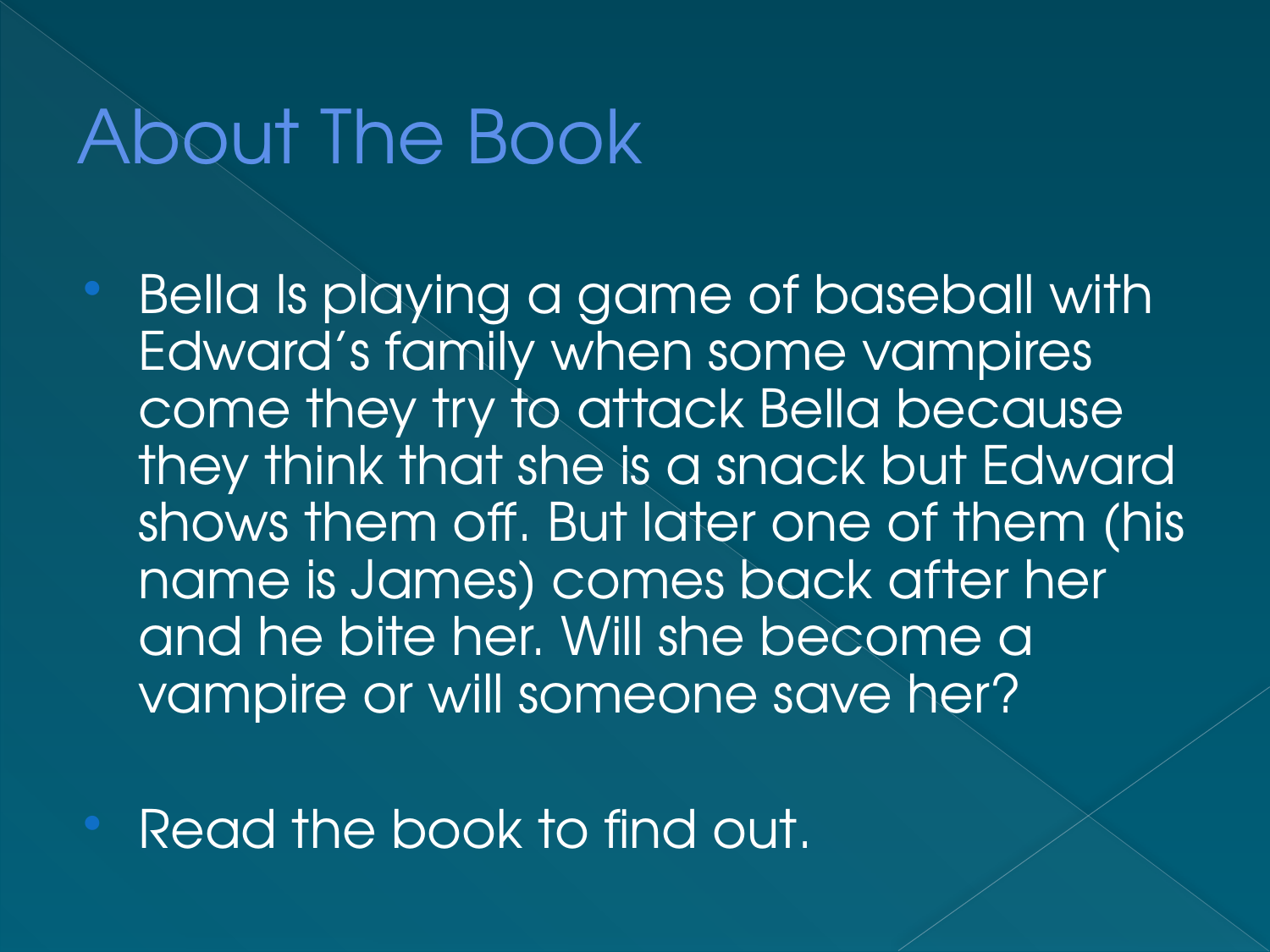

About The Book
Bella Is playing a game of baseball with Edward’s family when some vampires come they try to attack Bella because they think that she is a snack but Edward shows them off. But later one of them (his name is James) comes back after her and he bite her. Will she become a vampire or will someone save her?

Read the book to find out.